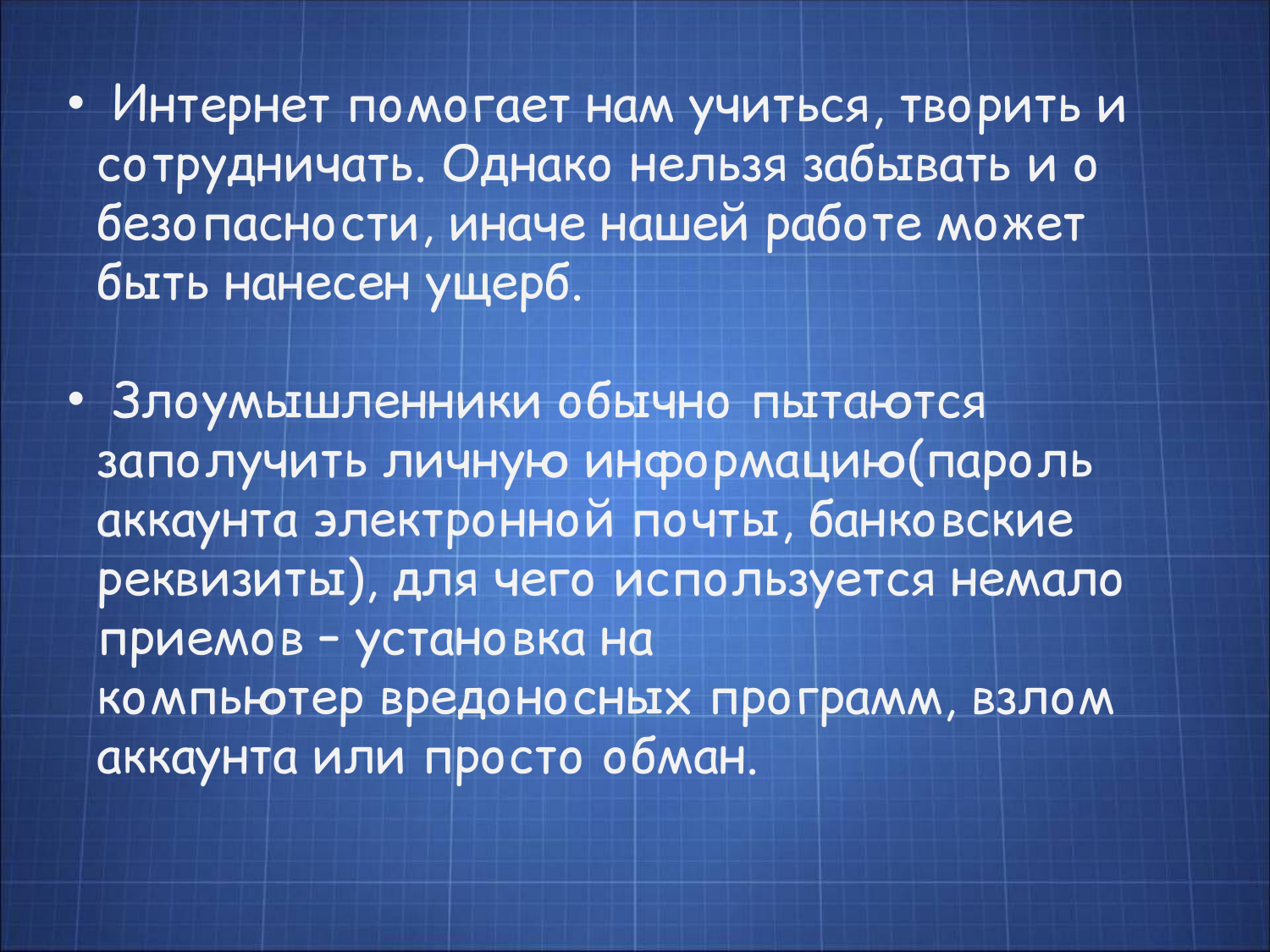

Интернет помогает нам учиться, творить и сотрудничать. Однако нельзя забывать и о безопасности, иначе нашей работе может быть нанесен ущерб.

 Злоумышленники обычно пытаются заполучить личную информацию(пароль аккаунта электронной почты, банковские реквизиты), для чего используется немало приемов – установка на компьютер вредоносных программ, взлом аккаунта или просто обман.